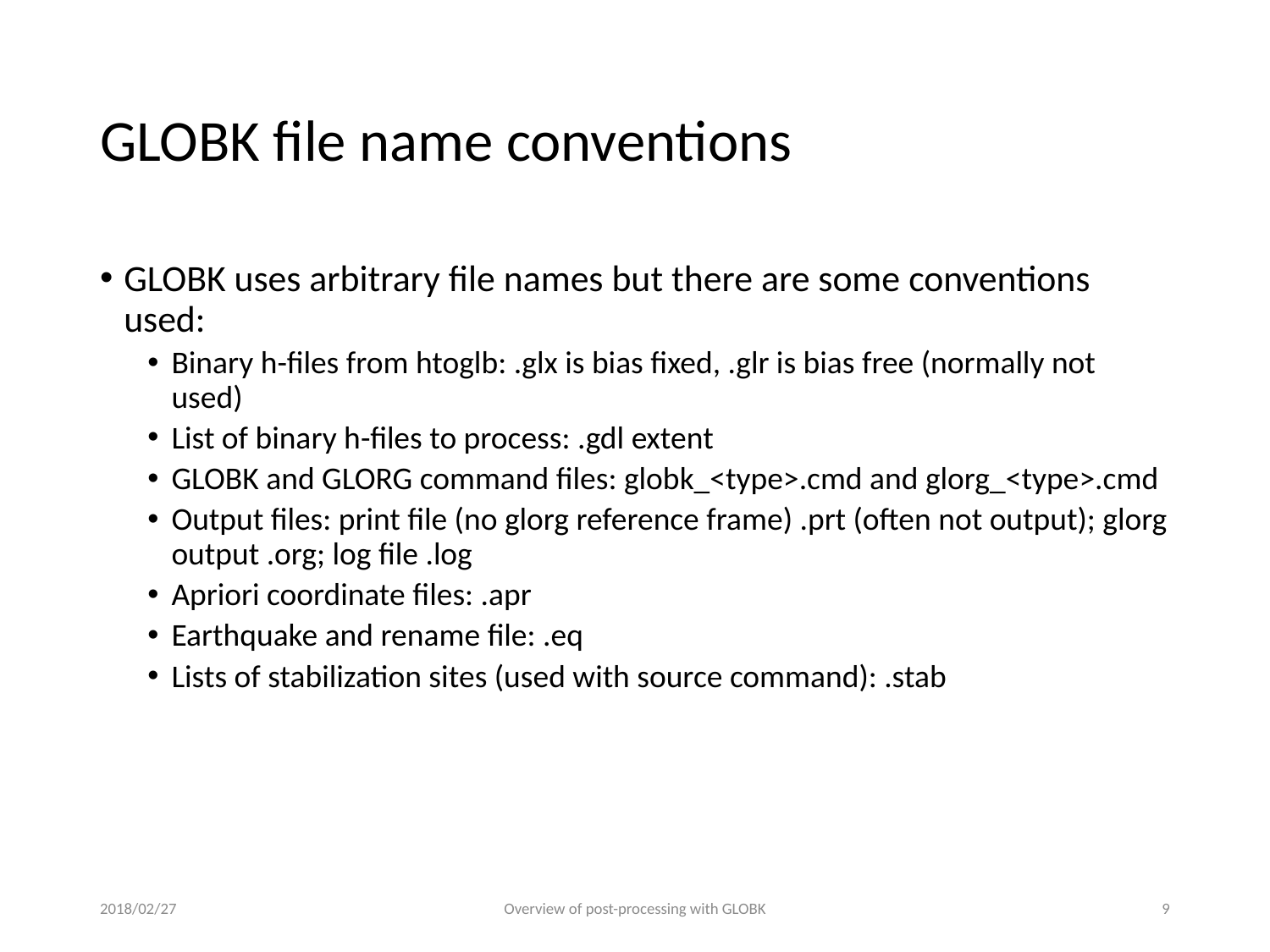

# GLOBK file name conventions
GLOBK uses arbitrary file names but there are some conventions used:
Binary h-files from htoglb: .glx is bias fixed, .glr is bias free (normally not used)
List of binary h-files to process: .gdl extent
GLOBK and GLORG command files: globk_<type>.cmd and glorg_<type>.cmd
Output files: print file (no glorg reference frame) .prt (often not output); glorg output .org; log file .log
Apriori coordinate files: .apr
Earthquake and rename file: .eq
Lists of stabilization sites (used with source command): .stab
2018/02/27
Overview of post-processing with GLOBK
9